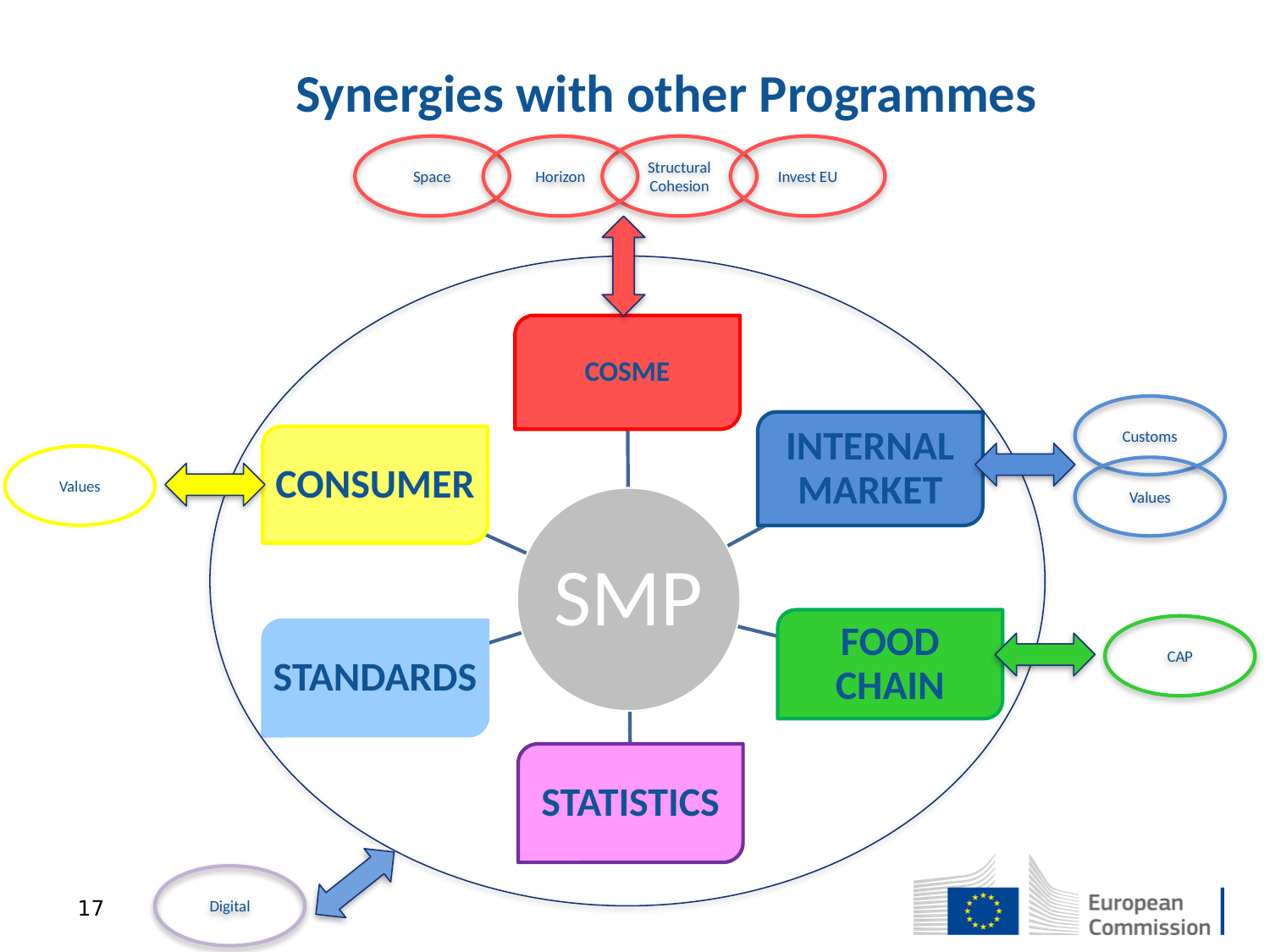

Synergies with other Programmes
Space
Horizon
Structural Cohesion
Invest EU
SMP

COSME

INTERNAL MARKET

FOOD CHAIN

STATISTICS

STANDARDS

CONSUMER

Customs
Values

Values

CAP

Digital
17